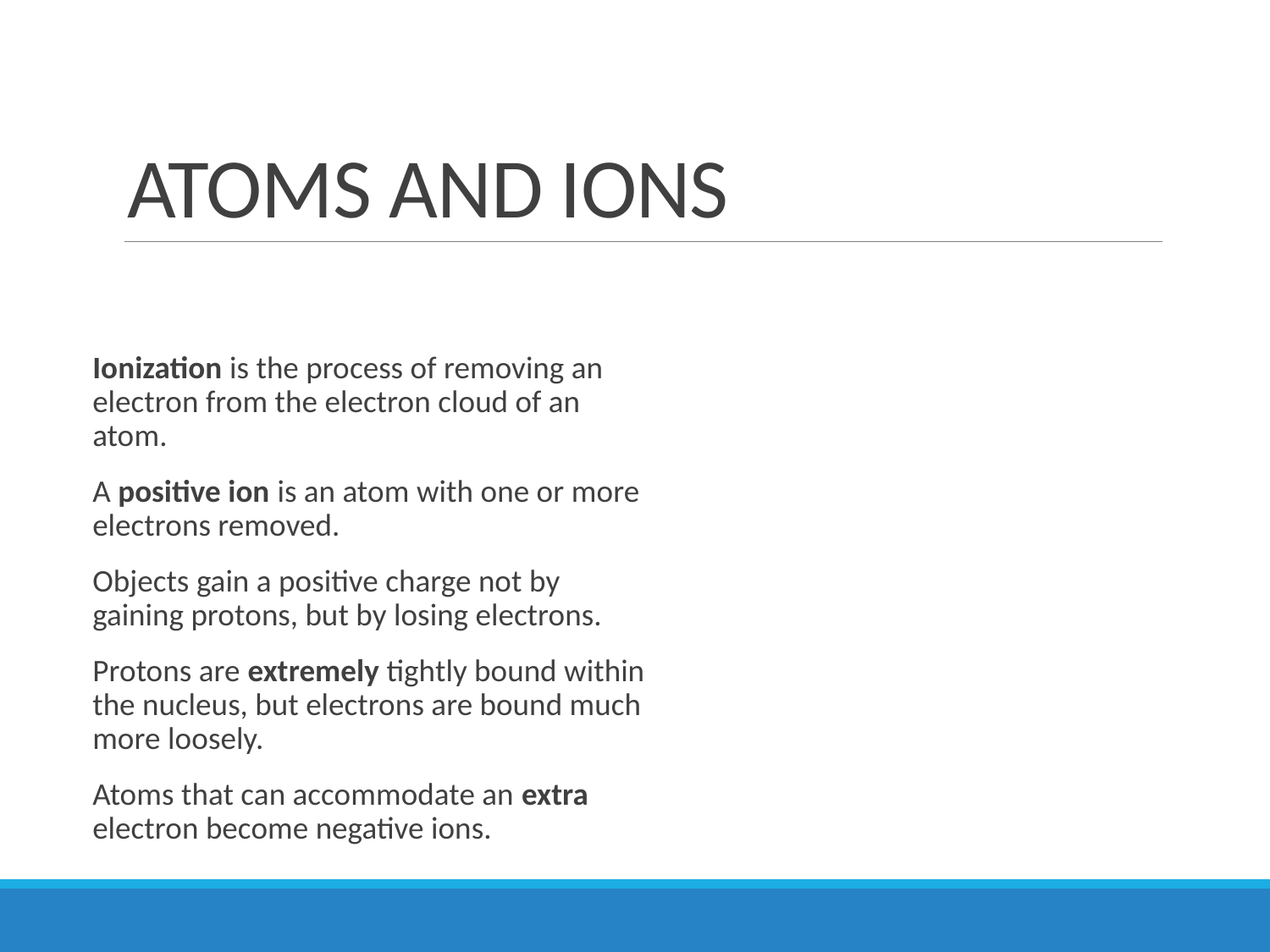

# ATOMS AND IONS

Ionization is the process of removing an electron from the electron cloud of an atom.
A positive ion is an atom with one or more electrons removed.
Objects gain a positive charge not by gaining protons, but by losing electrons.
Protons are extremely tightly bound within the nucleus, but electrons are bound much more loosely.
Atoms that can accommodate an extra electron become negative ions.